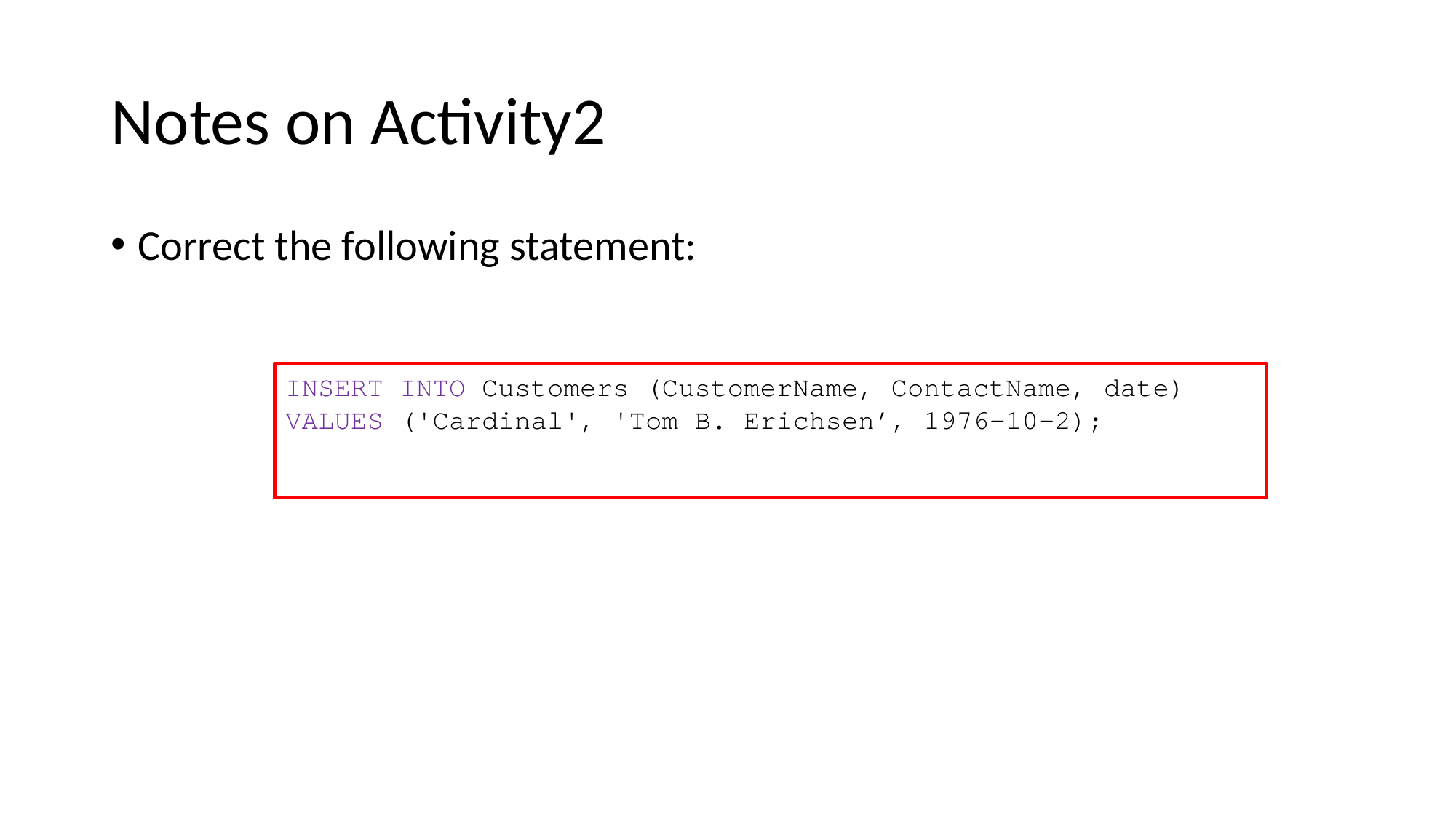

# Notes on Activity2
Correct the following statement:
INSERT INTO Customers (CustomerName, ContactName, date)
VALUES ('Cardinal', 'Tom B. Erichsen’, 1976-10-2);